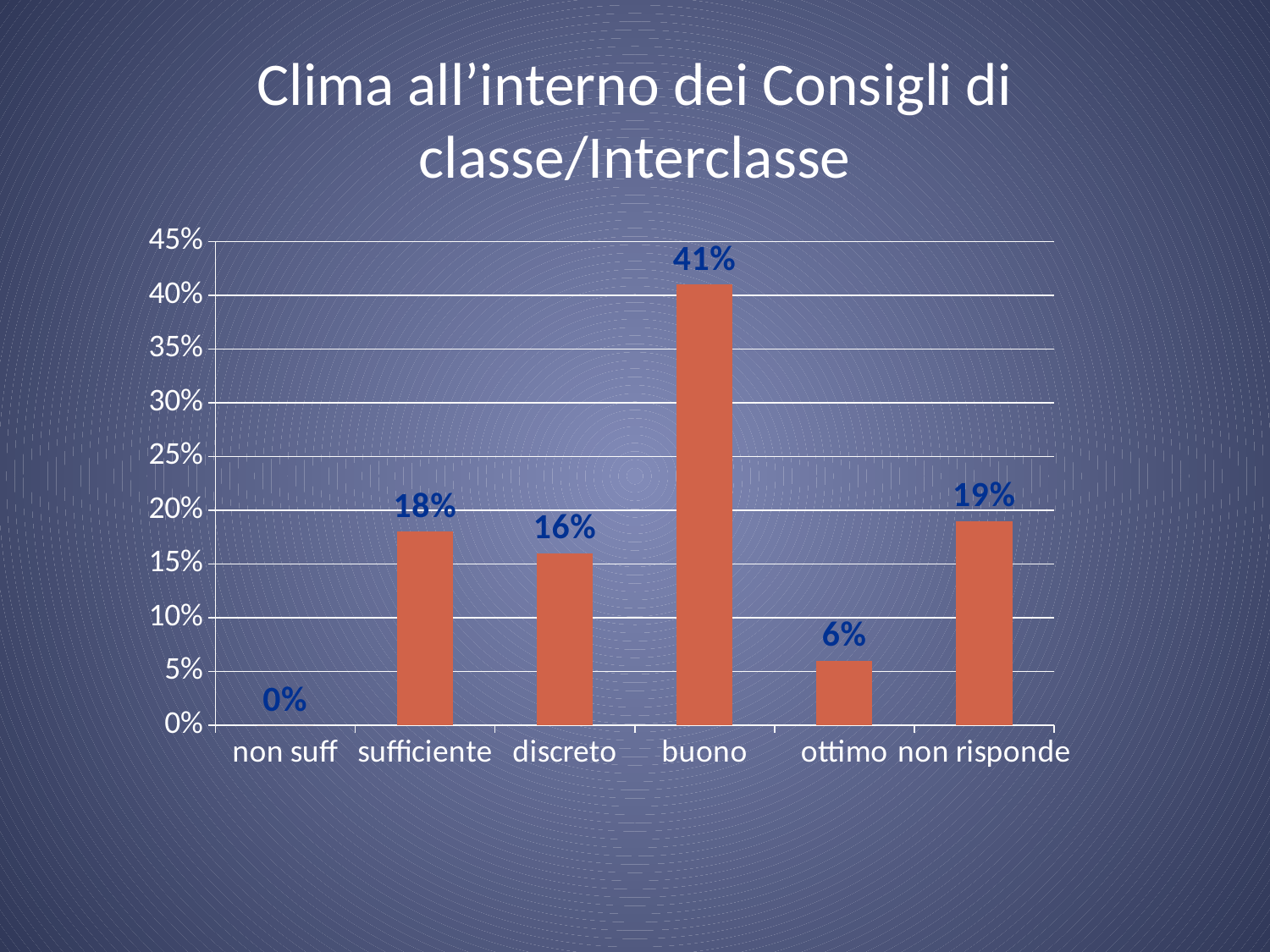

# Clima all’interno dei Consigli di classe/Interclasse

### Chart

| Category | Colonna1 |
|---|---|
| non suff | 0.0 |
| sufficiente | 0.18000000000000002 |
| discreto | 0.16 |
| buono | 0.41000000000000003 |
| ottimo | 0.060000000000000005 |
| non risponde | 0.19 |